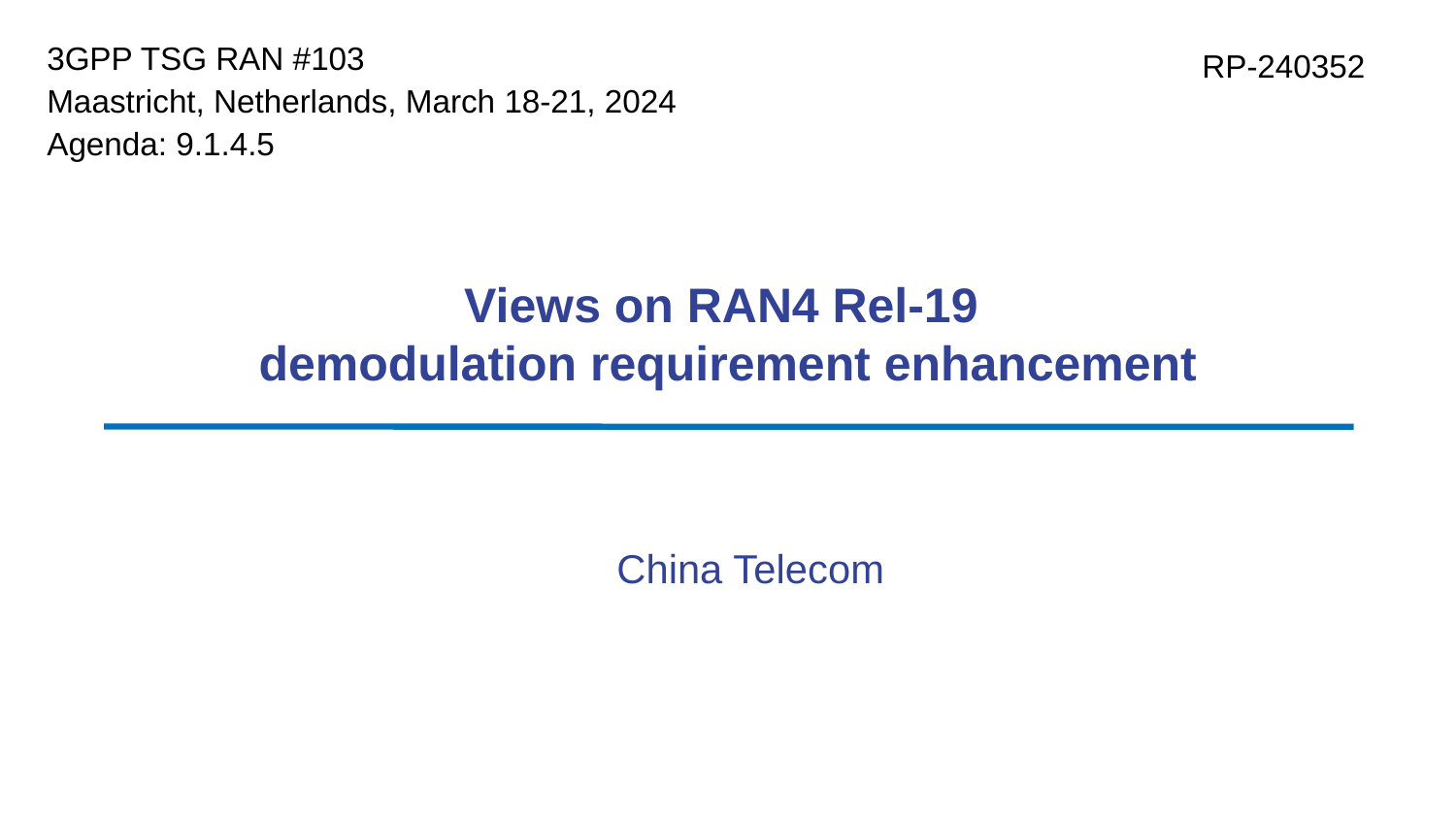

3GPP TSG RAN #103
Maastricht, Netherlands, March 18-21, 2024
Agenda: 9.1.4.5
RP-240352
# Views on RAN4 Rel-19 demodulation requirement enhancement
China Telecom